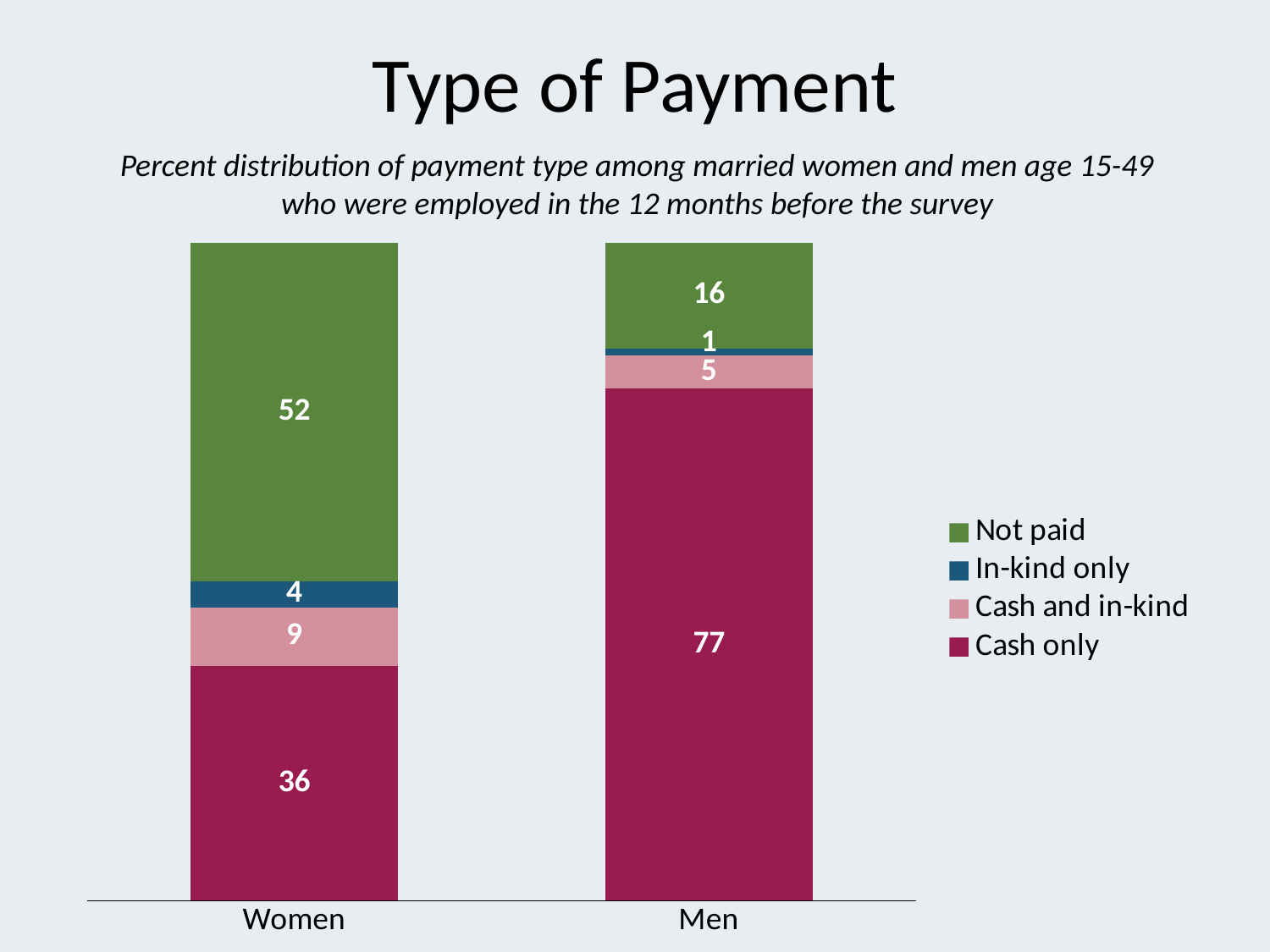

# Type of Payment
Percent distribution of payment type among married women and men age 15-49
who were employed in the 12 months before the survey

### Chart

| Category | Cash only | Cash and in-kind | In-kind only | Not paid |
|---|---|---|---|---|
| Women | 36.0 | 9.0 | 4.0 | 52.0 |
| Men | 77.0 | 5.0 | 1.0 | 16.0 |